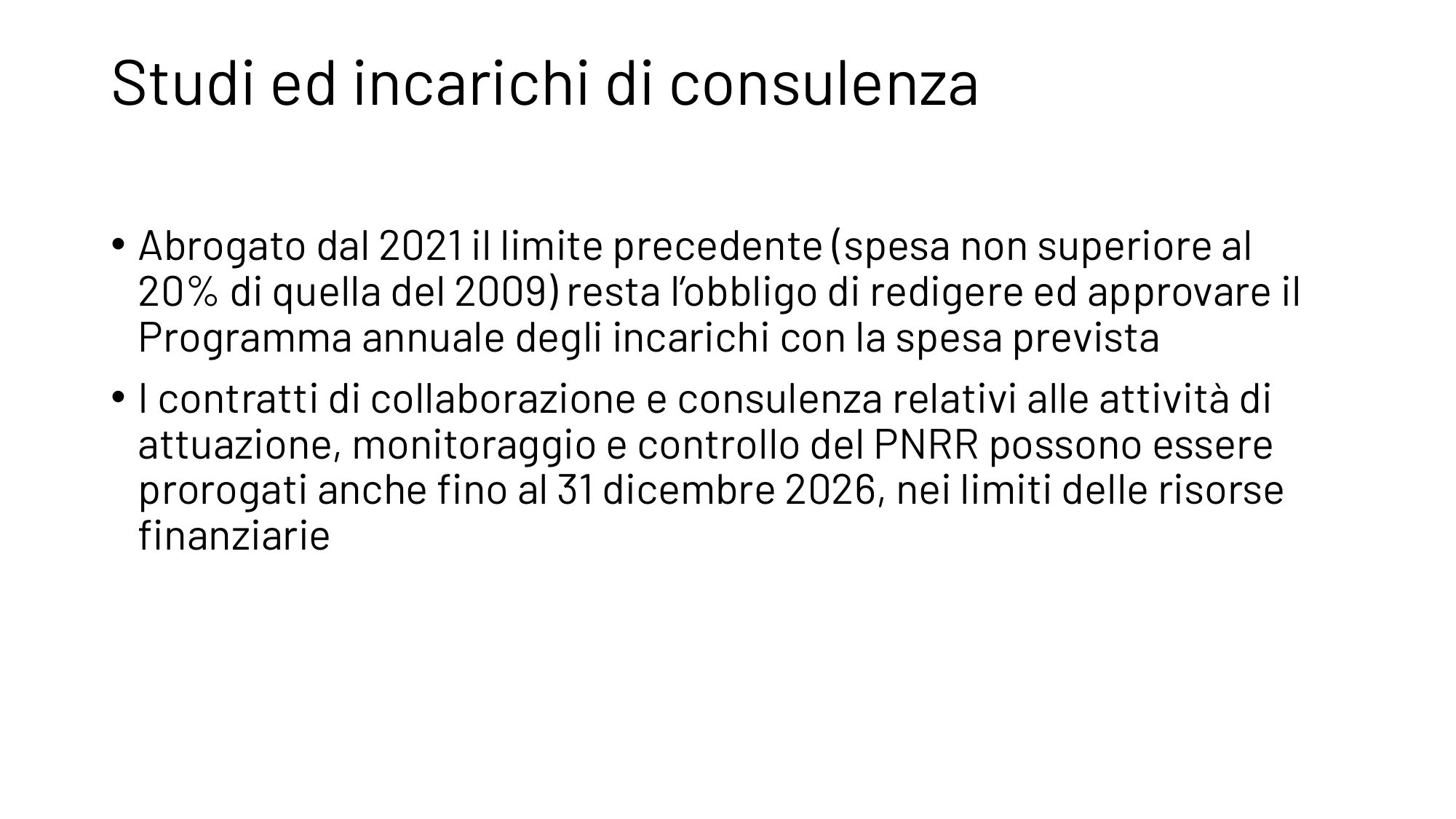

# Studi ed incarichi di consulenza
Abrogato dal 2021 il limite precedente (spesa non superiore al 20% di quella del 2009) resta l’obbligo di redigere ed approvare il Programma annuale degli incarichi con la spesa prevista
I contratti di collaborazione e consulenza relativi alle attività di attuazione, monitoraggio e controllo del PNRR possono essere prorogati anche fino al 31 dicembre 2026, nei limiti delle risorse finanziarie